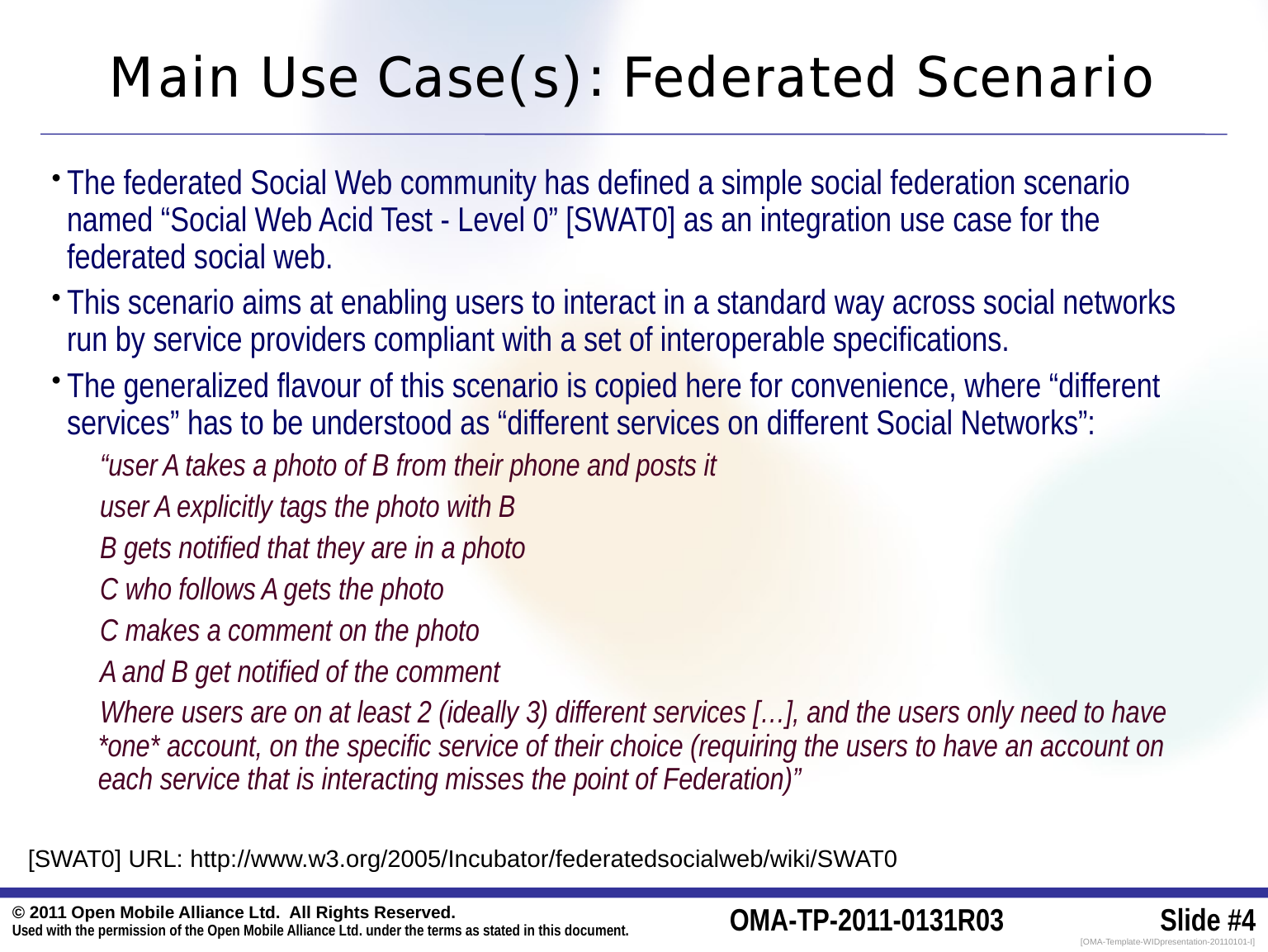

# Main Use Case(s): Federated Scenario
The federated Social Web community has defined a simple social federation scenario named “Social Web Acid Test - Level 0” [SWAT0] as an integration use case for the federated social web.
This scenario aims at enabling users to interact in a standard way across social networks run by service providers compliant with a set of interoperable specifications.
The generalized flavour of this scenario is copied here for convenience, where “different services” has to be understood as “different services on different Social Networks”:
“user A takes a photo of B from their phone and posts it
user A explicitly tags the photo with B
B gets notified that they are in a photo
C who follows A gets the photo
C makes a comment on the photo
A and B get notified of the comment
Where users are on at least 2 (ideally 3) different services […], and the users only need to have *one* account, on the specific service of their choice (requiring the users to have an account on each service that is interacting misses the point of Federation)”
[SWAT0] URL: http://www.w3.org/2005/Incubator/federatedsocialweb/wiki/SWAT0